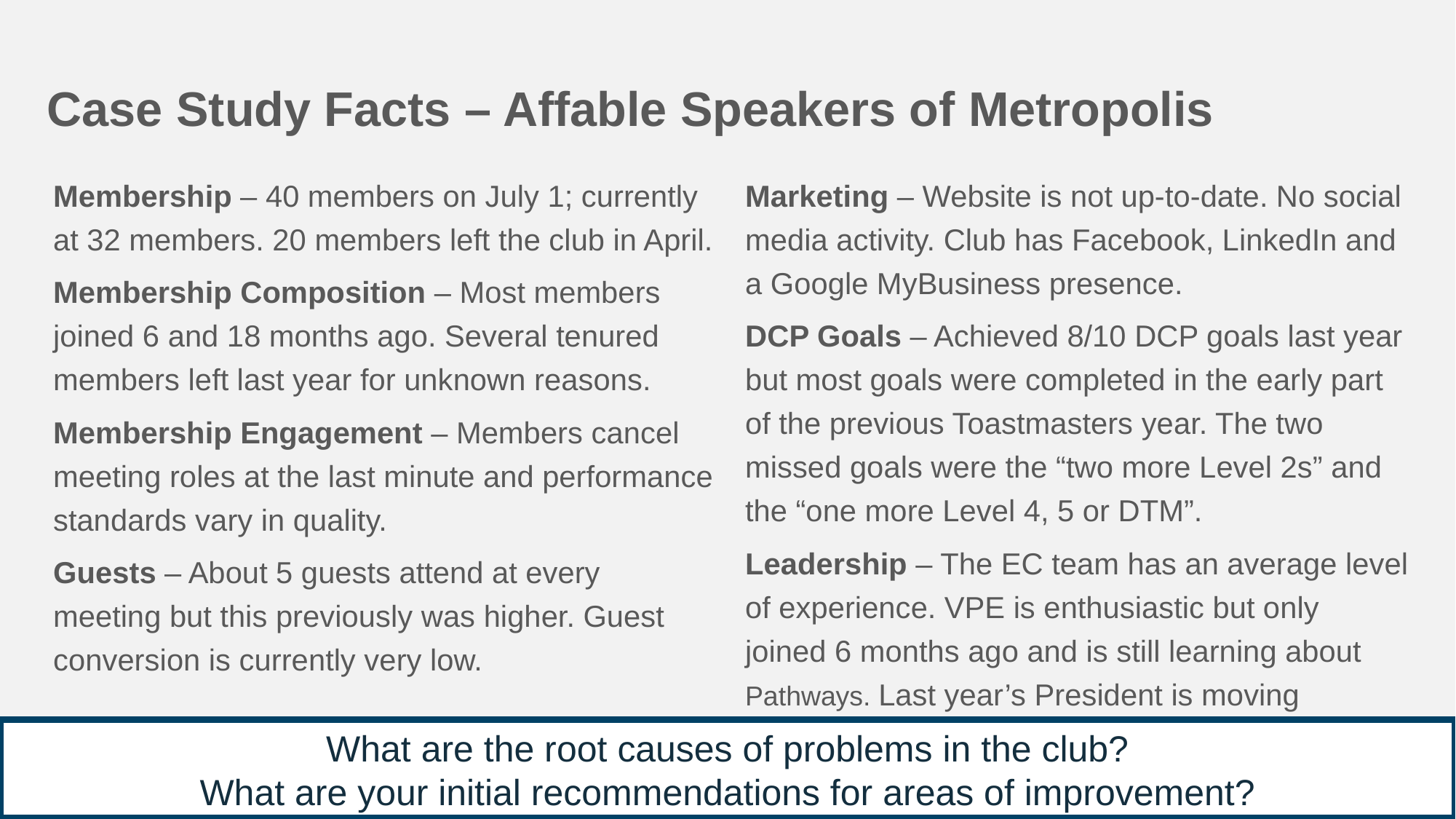

# Case Study Facts – Affable Speakers of Metropolis
Marketing – Website is not up-to-date. No social media activity. Club has Facebook, LinkedIn and a Google MyBusiness presence.
DCP Goals – Achieved 8/10 DCP goals last year but most goals were completed in the early part of the previous Toastmasters year. The two missed goals were the “two more Level 2s” and the “one more Level 4, 5 or DTM”.
Leadership – The EC team has an average level of experience. VPE is enthusiastic but only joined 6 months ago and is still learning about Pathways. Last year’s President is moving abroad.
Membership – 40 members on July 1; currently at 32 members. 20 members left the club in April.
Membership Composition – Most members joined 6 and 18 months ago. Several tenured members left last year for unknown reasons.
Membership Engagement – Members cancel meeting roles at the last minute and performance standards vary in quality.
Guests – About 5 guests attend at every meeting but this previously was higher. Guest conversion is currently very low.

What are the root causes of problems in the club?
What are your initial recommendations for areas of improvement?